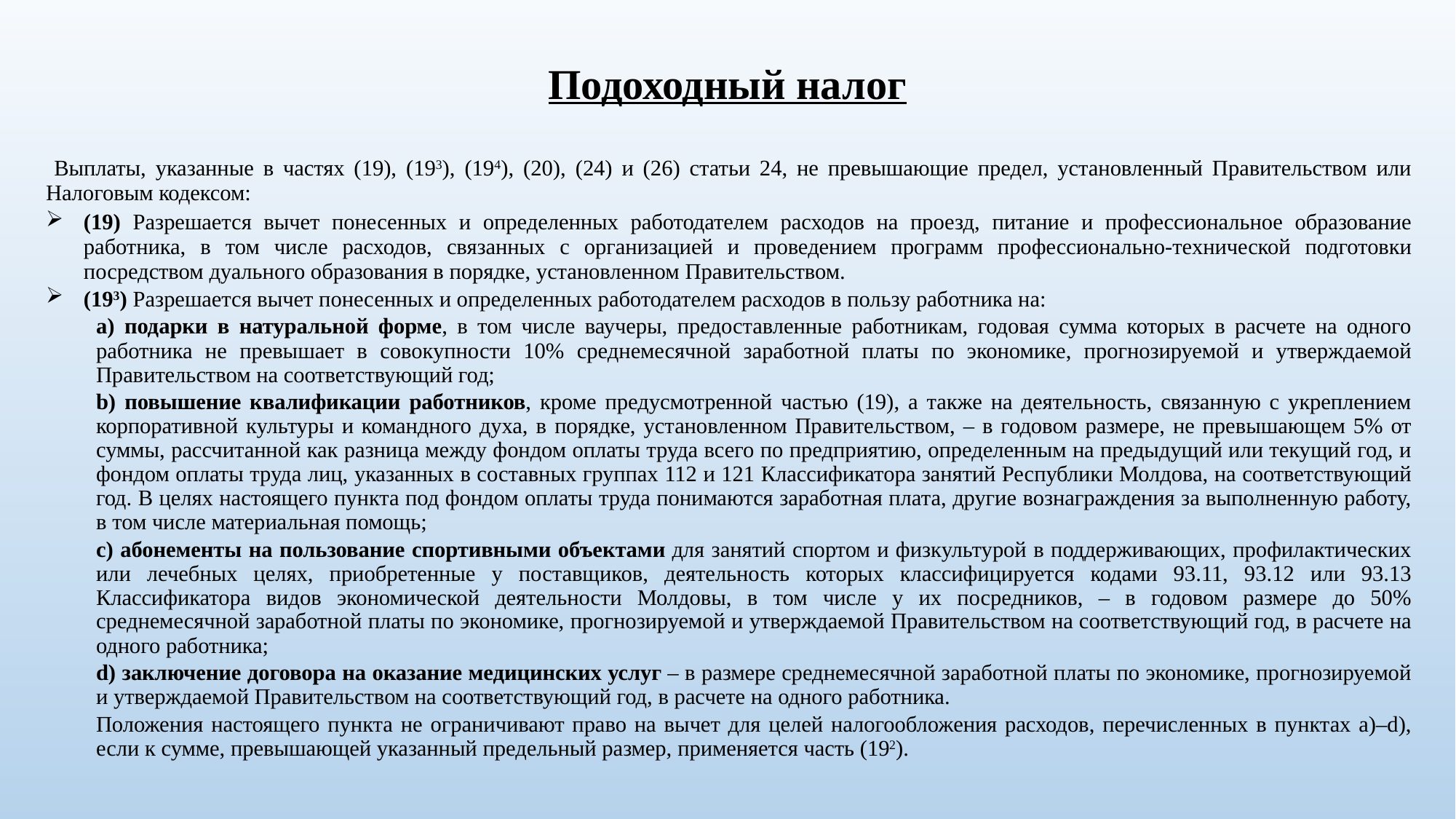

# Подоходный налог
 Выплаты, указанные в частях (19), (193), (194), (20), (24) и (26) статьи 24, не превышающие предел, установленный Правительством или Налоговым кодексом:
(19) Разрешается вычет понесенных и определенных работодателем расходов на проезд, питание и профессиональное образование работника, в том числе расходов, связанных с организацией и проведением программ профессионально-технической подготовки посредством дуального образования в порядке, установленном Правительством.
(193) Разрешается вычет понесенных и определенных работодателем расходов в пользу работника на:
	a) подарки в натуральной форме, в том числе ваучеры, предоставленные работникам, годовая сумма которых в расчете на одного работника не превышает в совокупности 10% среднемесячной заработной платы по экономике, прогнозируемой и утверждаемой Правительством на соответствующий год;
	b) повышение квалификации работников, кроме предусмотренной частью (19), а также на деятельность, связанную с укреплением корпоративной культуры и командного духа, в порядке, установленном Правительством, – в годовом размере, не превышающем 5% от суммы, рассчитанной как разница между фондом оплаты труда всего по предприятию, определенным на предыдущий или текущий год, и фондом оплаты труда лиц, указанных в составных группах 112 и 121 Классификатора занятий Республики Молдова, на соответствующий год. В целях настоящего пункта под фондом оплаты труда понимаются заработная плата, другие вознаграждения за выполненную работу, в том числе материальная помощь;
	c) абонементы на пользование спортивными объектами для занятий спортом и физкультурой в поддерживающих, профилактических или лечебных целях, приобретенные у поставщиков, деятельность которых классифицируется кодами 93.11, 93.12 или 93.13 Классификатора видов экономической деятельности Молдовы, в том числе у их посредников, – в годовом размере до 50% среднемесячной заработной платы по экономике, прогнозируемой и утверждаемой Правительством на соответствующий год, в расчете на одного работника;
	d) заключение договора на оказание медицинских услуг – в размере среднемесячной заработной платы по экономике, прогнозируемой и утверждаемой Правительством на соответствующий год, в расчете на одного работника.
	Положения настоящего пункта не ограничивают право на вычет для целей налогообложения расходов, перечисленных в пунктах а)–d), если к сумме, превышающей указанный предельный размер, применяется часть (192).